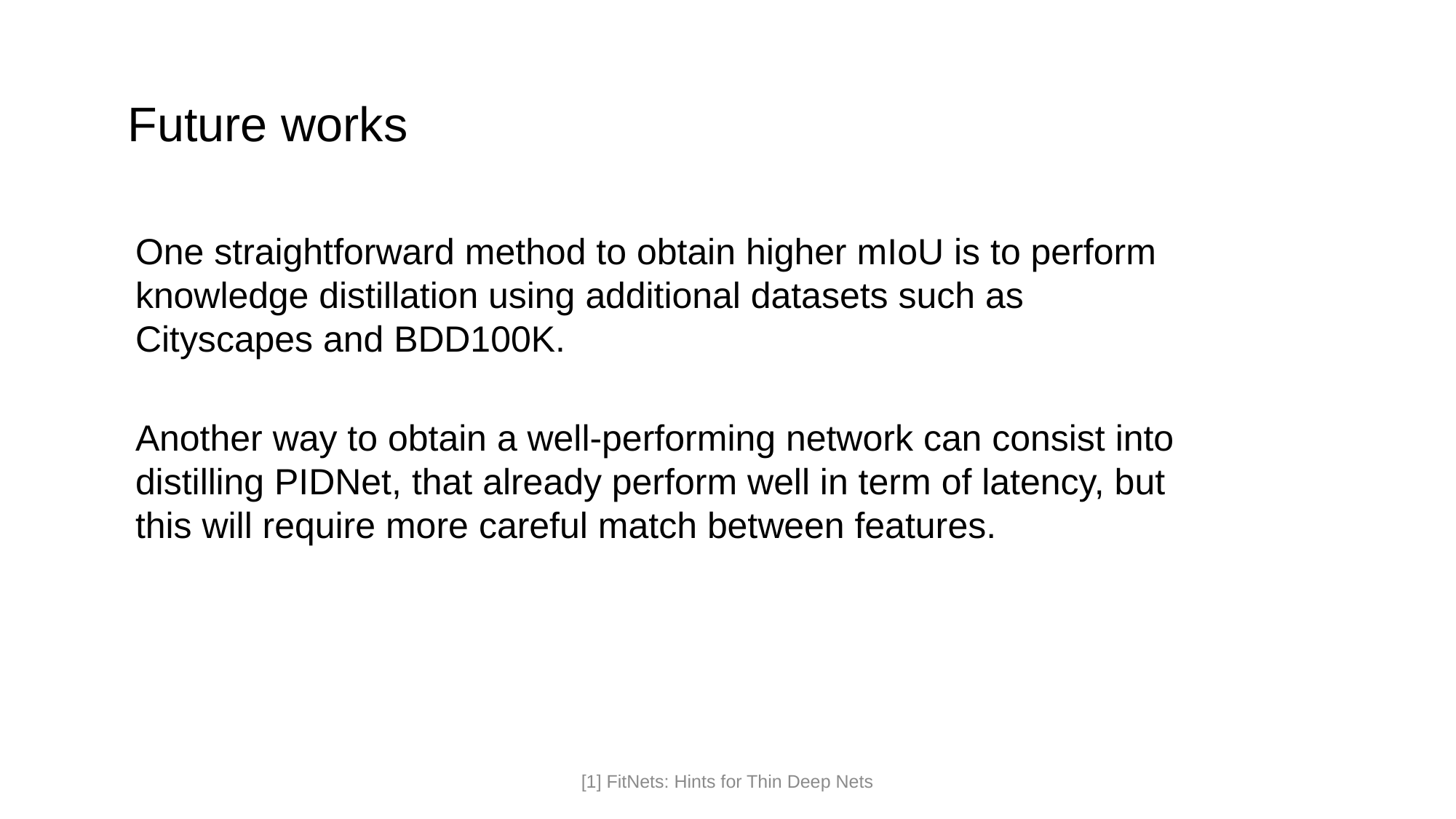

Future works
One straightforward method to obtain higher mIoU is to perform knowledge distillation using additional datasets such as Cityscapes and BDD100K.
Another way to obtain a well-performing network can consist into distilling PIDNet, that already perform well in term of latency, but this will require more careful match between features.
[1] FitNets: Hints for Thin Deep Nets